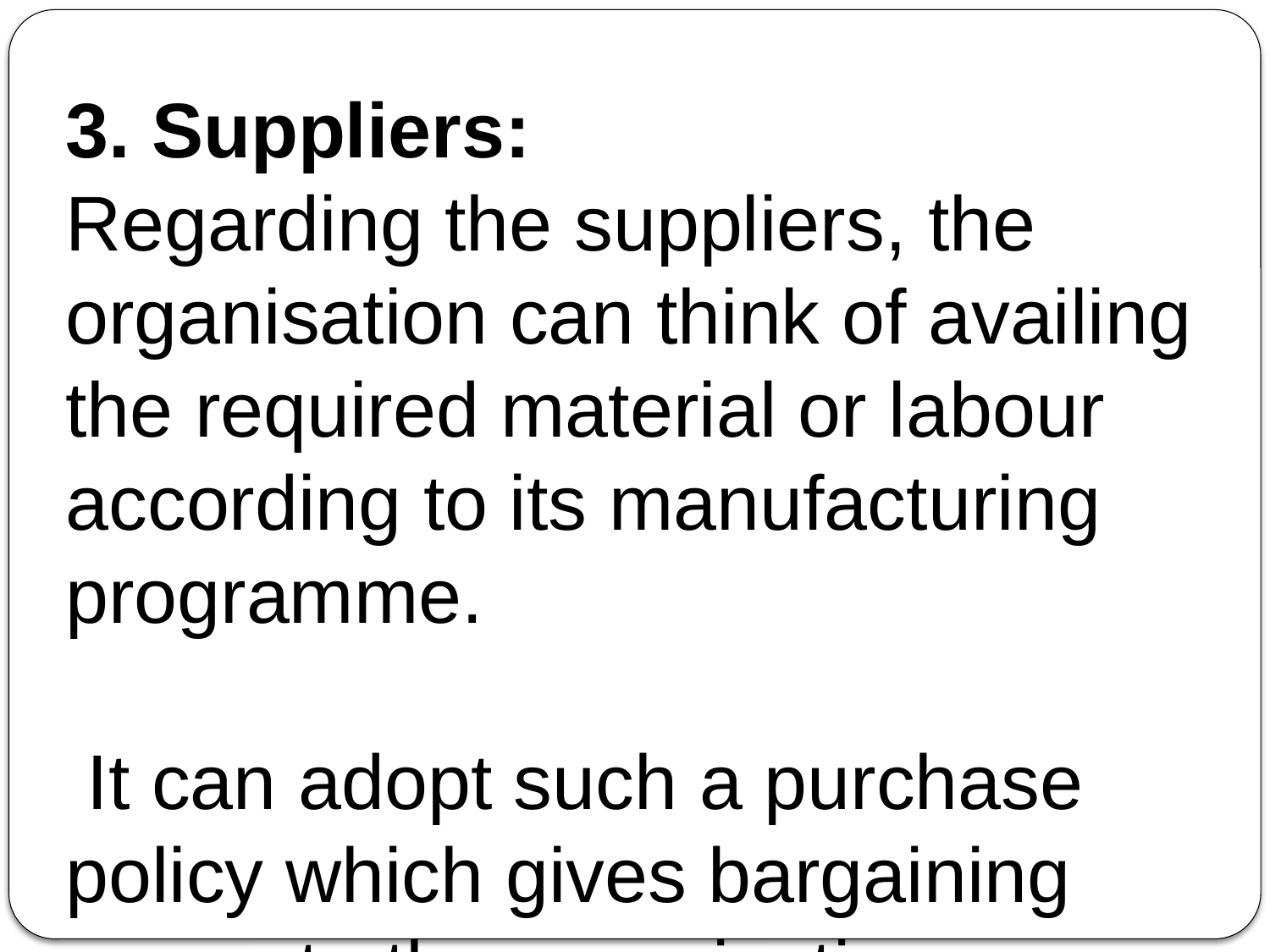

3. Suppliers:
Regarding the suppliers, the organisation can think of availing the required material or labour according to its manufacturing programme.

 It can adopt such a purchase policy which gives bargaining power to the organisation.